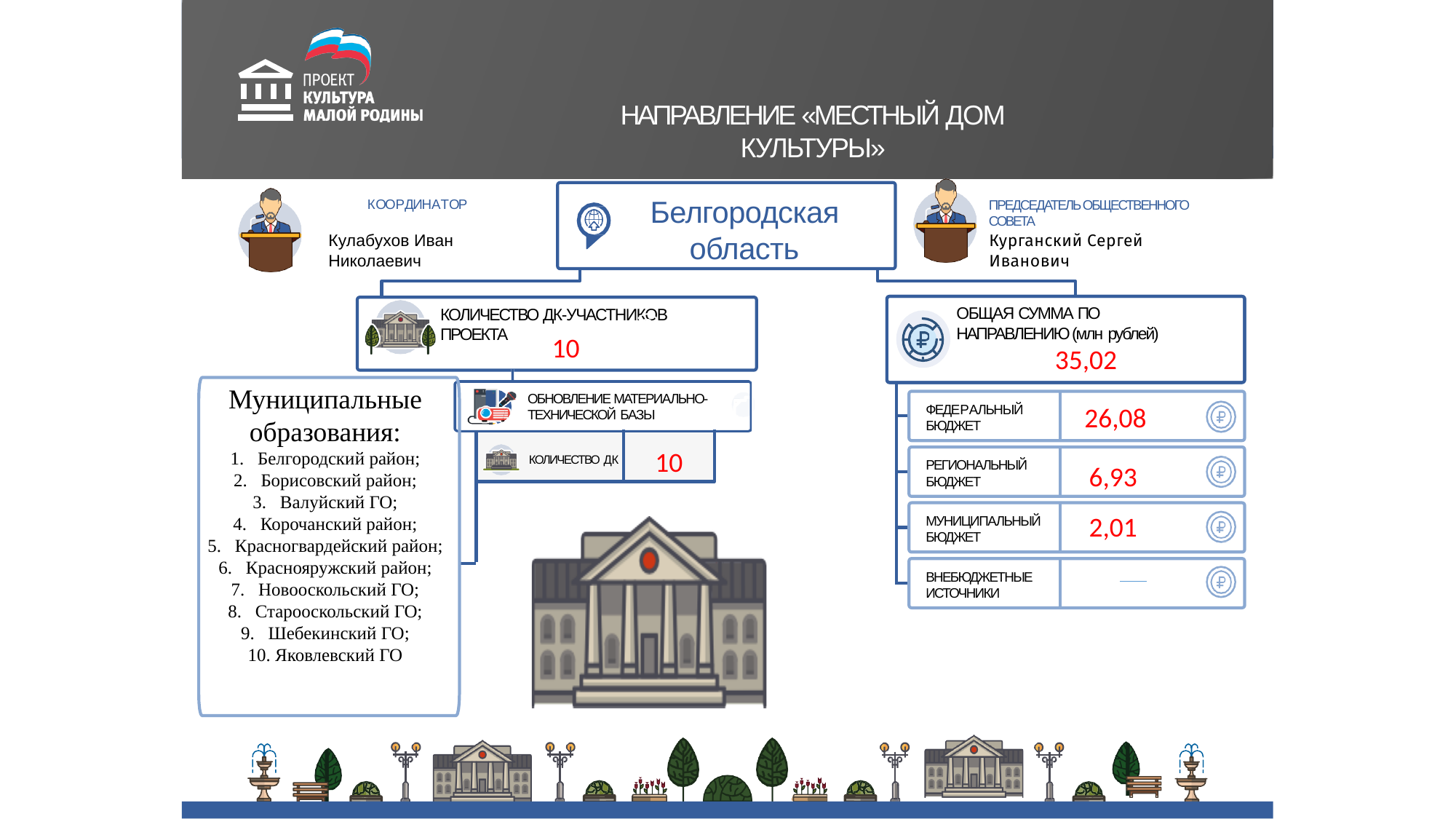

НАПРАВЛЕНИЕ «МЕСТНЫЙ ДОМ КУЛЬТУРЫ»

Белгородская область

КООРДИНАТОР
ПРЕДСЕДАТЕЛЬ ОБЩЕСТВЕННОГО СОВЕТА

Курганский Сергей Иванович
Кулабухов Иван Николаевич

ОБЩАЯ СУММА ПО НАПРАВЛЕНИЮ (млн  рублей)
КОЛИЧЕСТВО ДК-УЧАСТНИКОВ ПРОЕКТА

10

35,02

Муниципальные образования:
Белгородский район;
Борисовский район;
Валуйский ГО;
Корочанский район;
Красногвардейский район;
Краснояружский район;
Новооскольский ГО;
Старооскольский ГО;
Шебекинский ГО;
Яковлевский ГО

ОБНОВЛЕНИЕ МАТЕРИАЛЬНО-  ТЕХНИЧЕСКОЙ БАЗЫ

26,08

ФЕДЕРАЛЬНЫЙ
БЮДЖЕТ

10

КОЛИЧЕСТВО ДК
6,93
РЕГИОНАЛЬНЫЙ
БЮДЖЕТ

2,01

МУНИЦИПАЛЬНЫЙ
БЮДЖЕТ

ВНЕБЮДЖЕТНЫЕ
ИСТОЧНИКИ